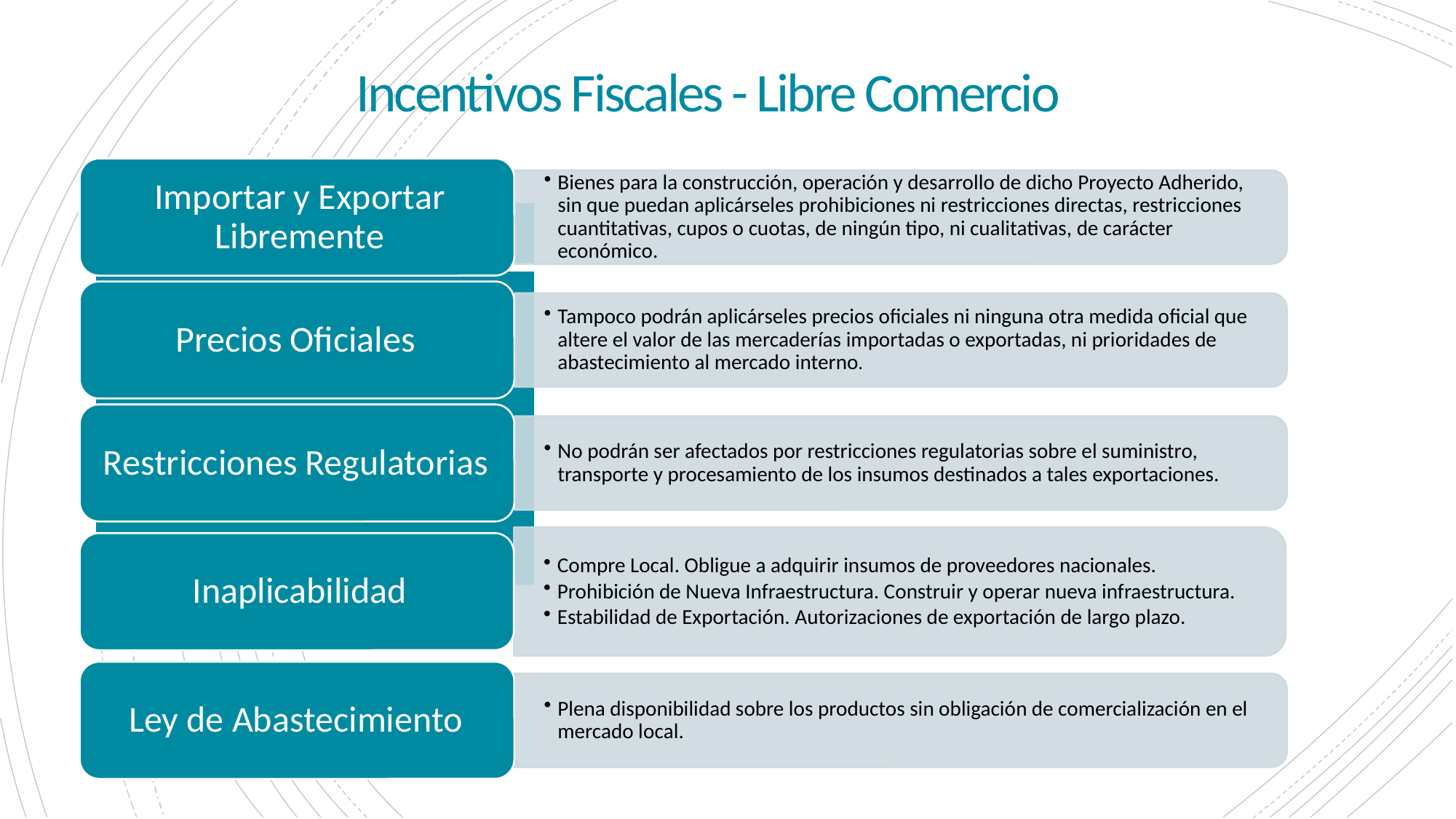

# Incentivos Fiscales - Libre Comercio
Bienes para la construcción, operación y desarrollo de dicho Proyecto Adherido, sin que puedan aplicárseles prohibiciones ni restricciones directas, restricciones cuantitativas, cupos o cuotas, de ningún tipo, ni cualitativas, de carácter económico.
Importar y Exportar Libremente
Tampoco podrán aplicárseles precios oficiales ni ninguna otra medida oficial que altere el valor de las mercaderías importadas o exportadas, ni prioridades de abastecimiento al mercado interno.
Precios Oficiales
No podrán ser afectados por restricciones regulatorias sobre el suministro, transporte y procesamiento de los insumos destinados a tales exportaciones.
Restricciones Regulatorias
Compre Local. Obligue a adquirir insumos de proveedores nacionales.
Prohibición de Nueva Infraestructura. Construir y operar nueva infraestructura.
Estabilidad de Exportación. Autorizaciones de exportación de largo plazo.
Inaplicabilidad
Plena disponibilidad sobre los productos sin obligación de comercialización en el mercado local.
Ley de Abastecimiento